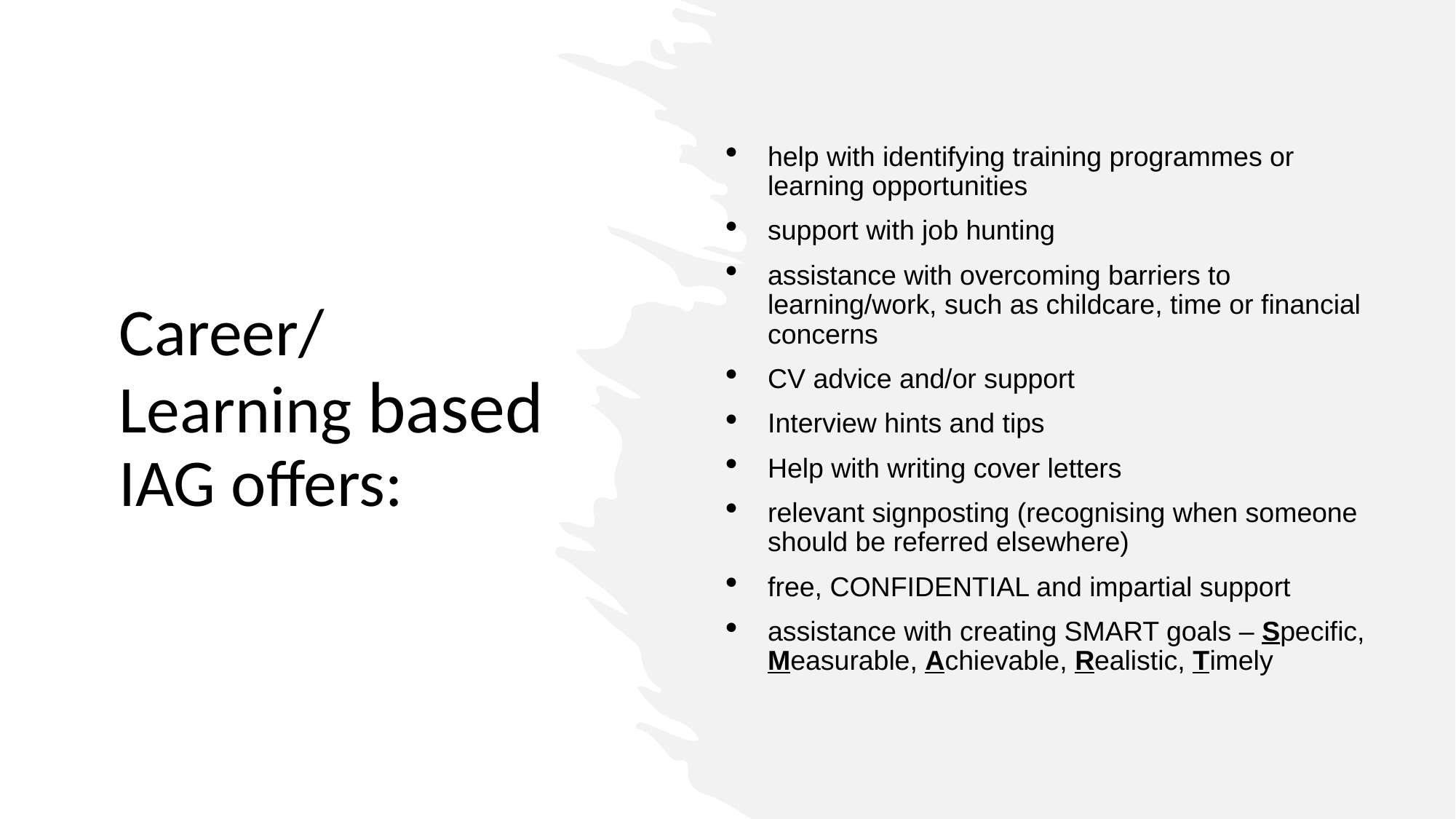

help with identifying training programmes or learning opportunities
support with job hunting
assistance with overcoming barriers to learning/work, such as childcare, time or financial concerns
CV advice and/or support
Interview hints and tips
Help with writing cover letters
relevant signposting (recognising when someone should be referred elsewhere)
free, CONFIDENTIAL and impartial support
assistance with creating SMART goals – Specific, Measurable, Achievable, Realistic, Timely
# Career/Learning based IAG offers: